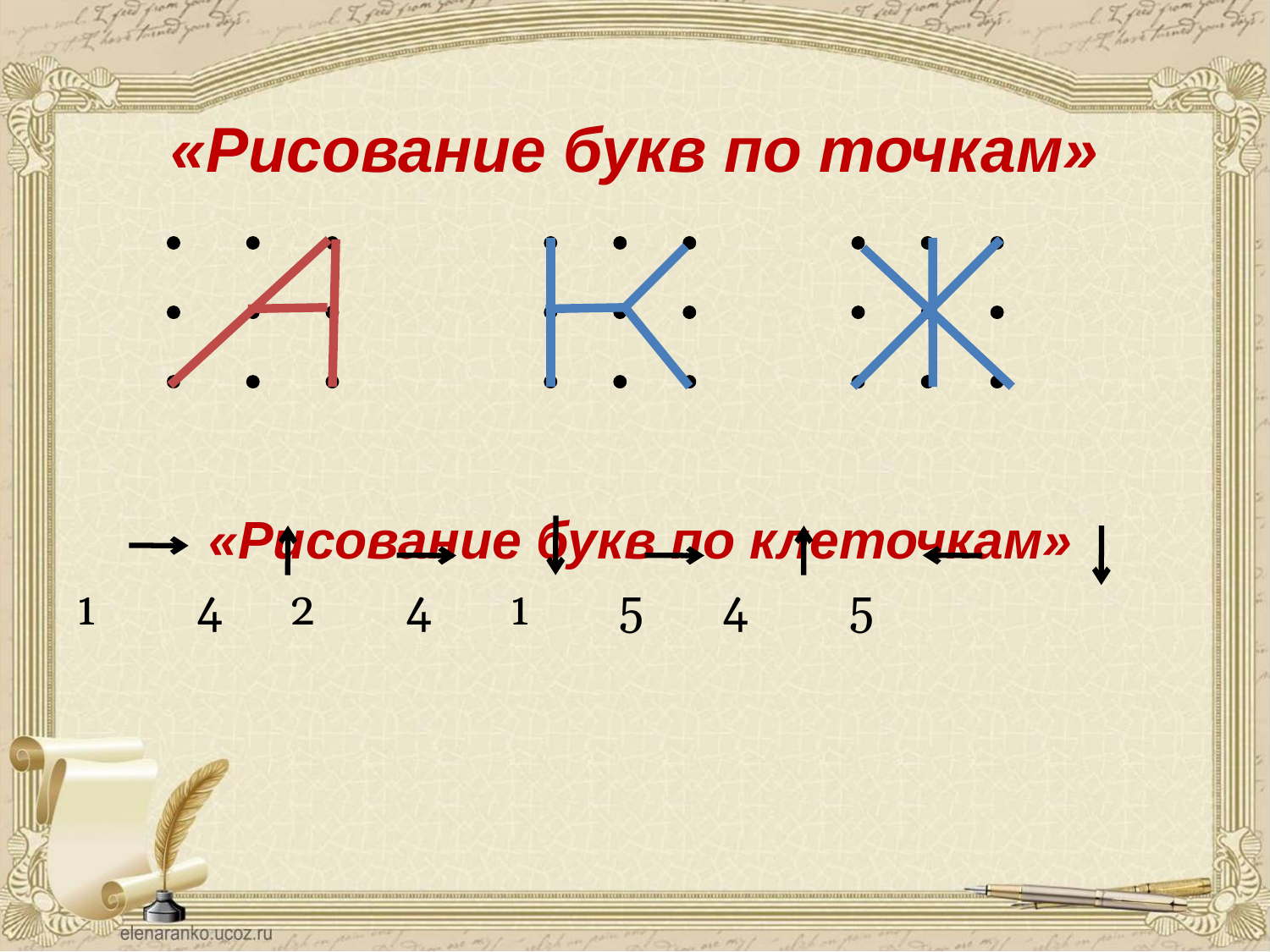

# «Рисование букв по точкам»

 «Рисование букв по клеточкам»
1         4      2        4       1        5       4         5